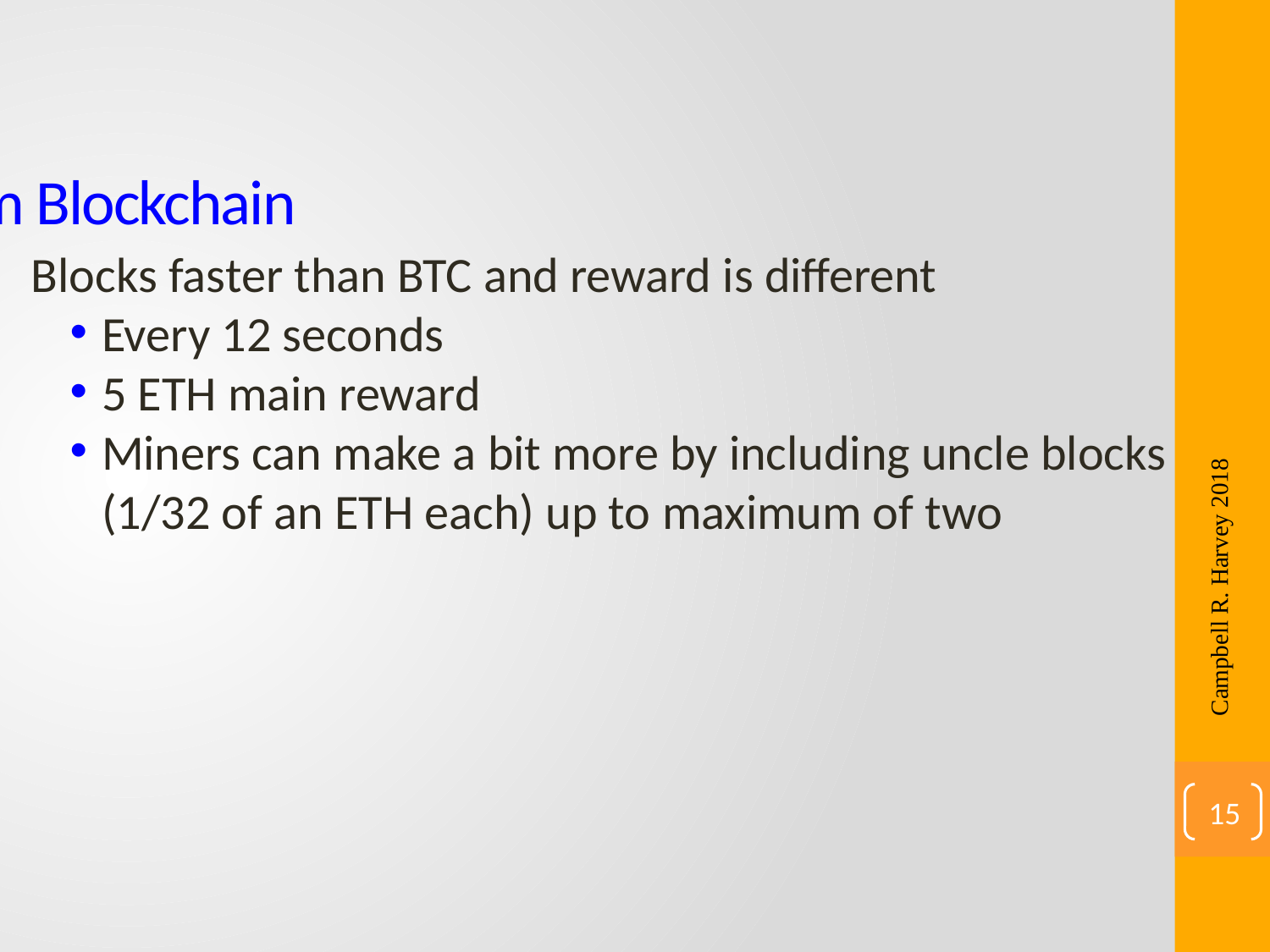

# Ethereum Blockchain
Blocks faster than BTC and reward is different
Every 12 seconds
5 ETH main reward
Miners can make a bit more by including uncle blocks (1/32 of an ETH each) up to maximum of two

Campbell R. Harvey 2018
15